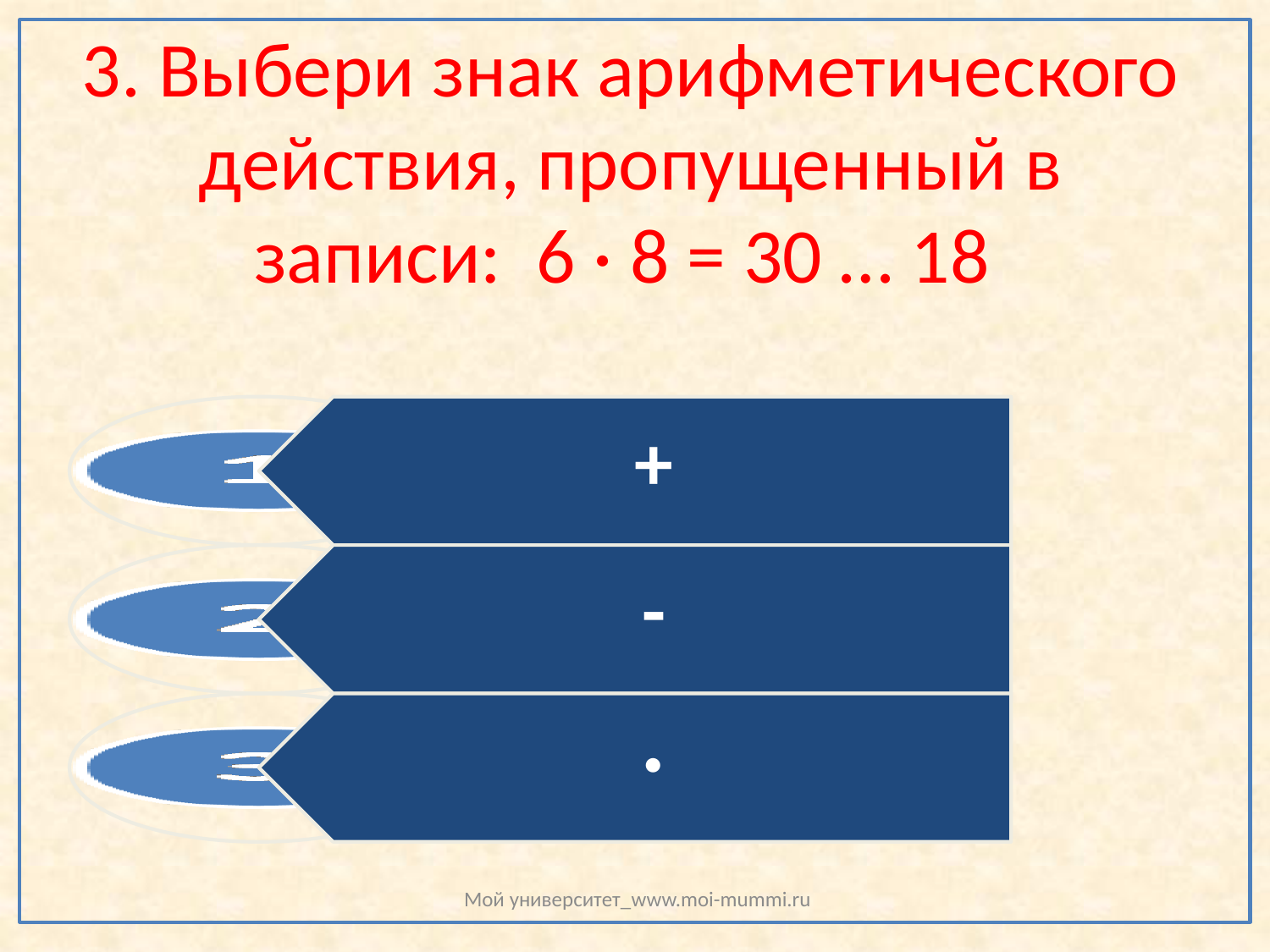

# 3. Выбери знак арифметического действия, пропущенный в записи:  6 · 8 = 30 … 18
+
·
Мой университет_www.moi-mummi.ru